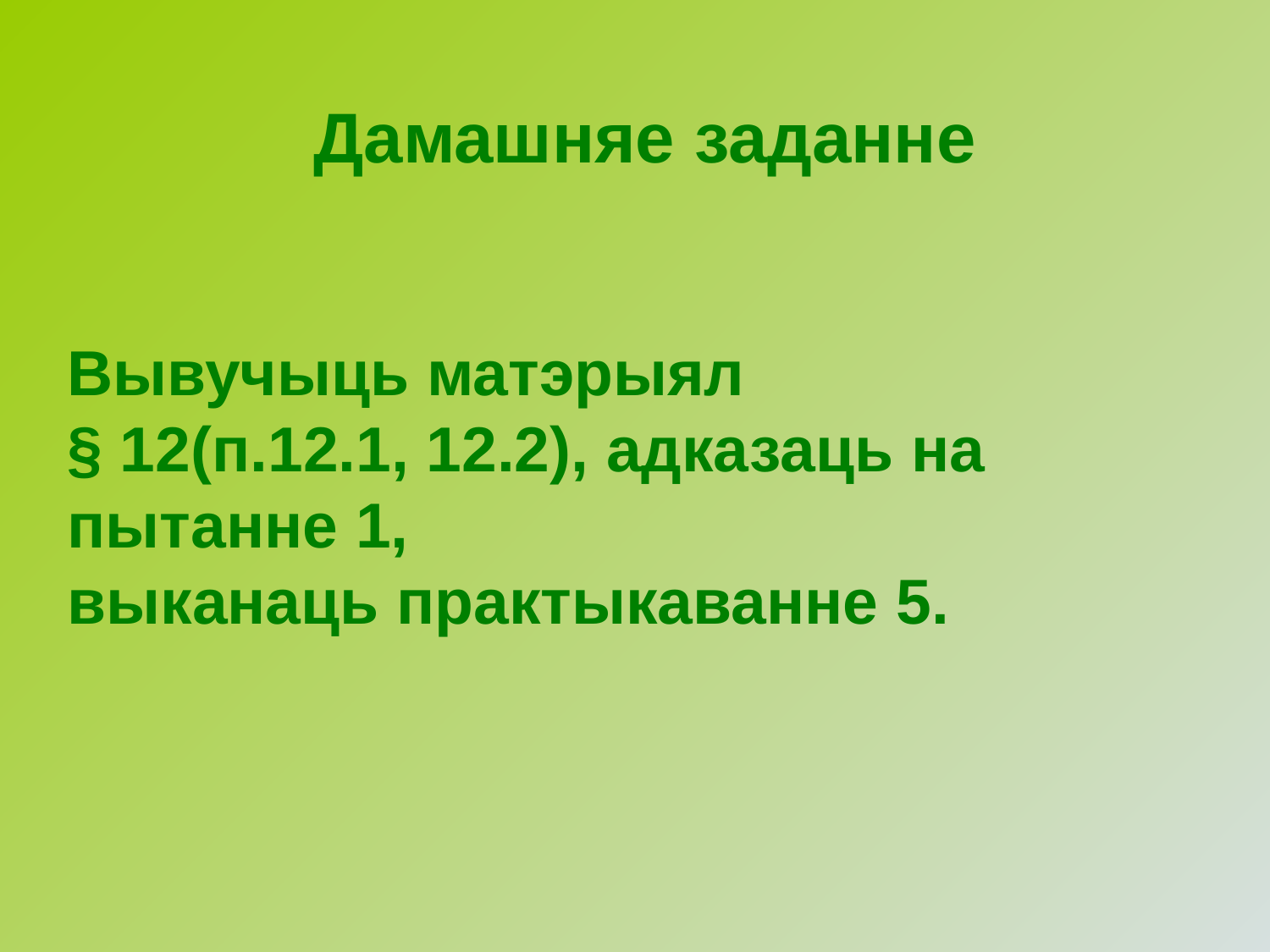

Дамашняе заданне
Вывучыць матэрыял
§ 12(п.12.1, 12.2), адказаць на пытанне 1,
выканаць практыкаванне 5.